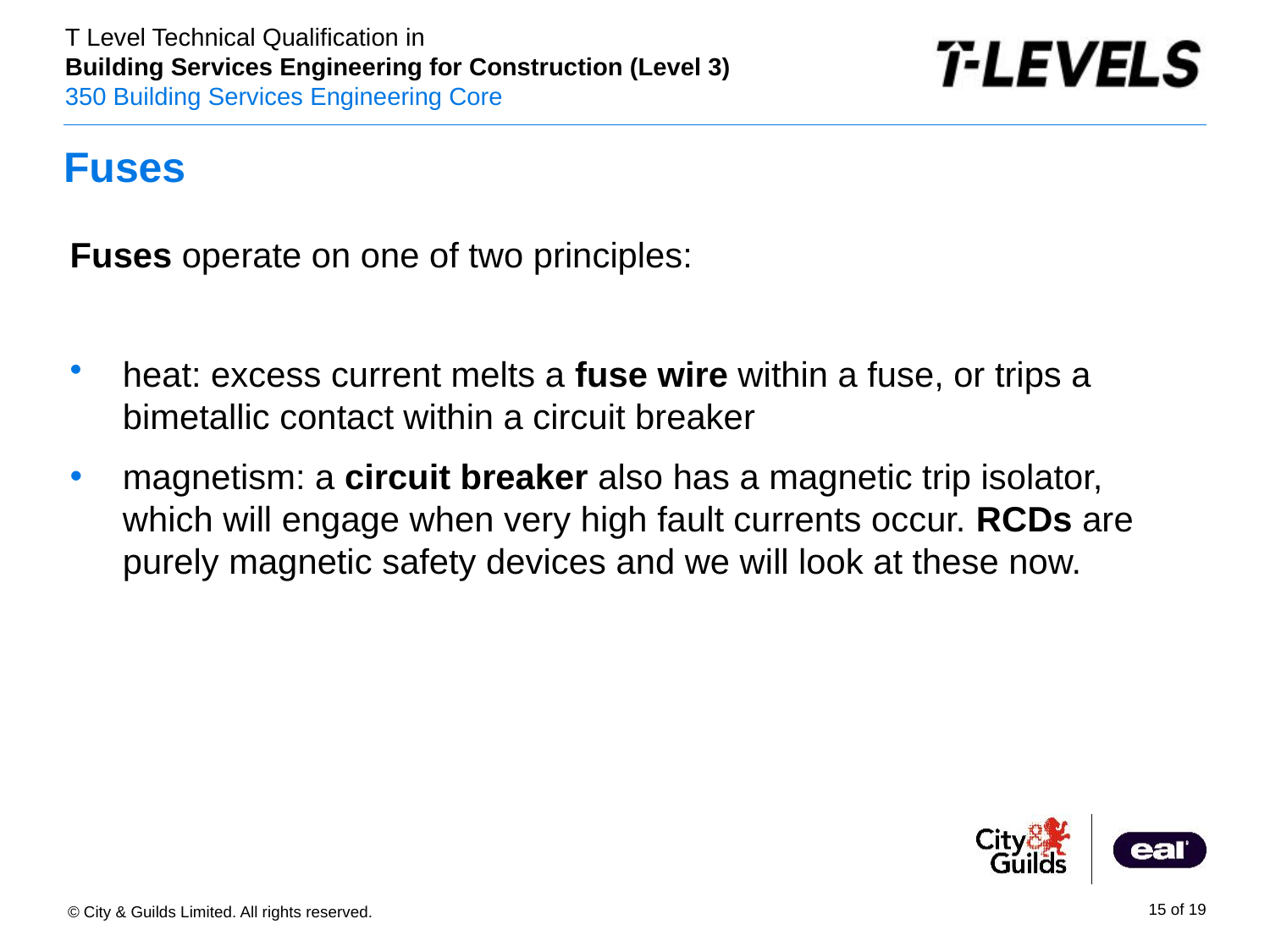

# Fuses
Fuses operate on one of two principles:

heat: excess current melts a fuse wire within a fuse, or trips a bimetallic contact within a circuit breaker
magnetism: a circuit breaker also has a magnetic trip isolator, which will engage when very high fault currents occur. RCDs are purely magnetic safety devices and we will look at these now.